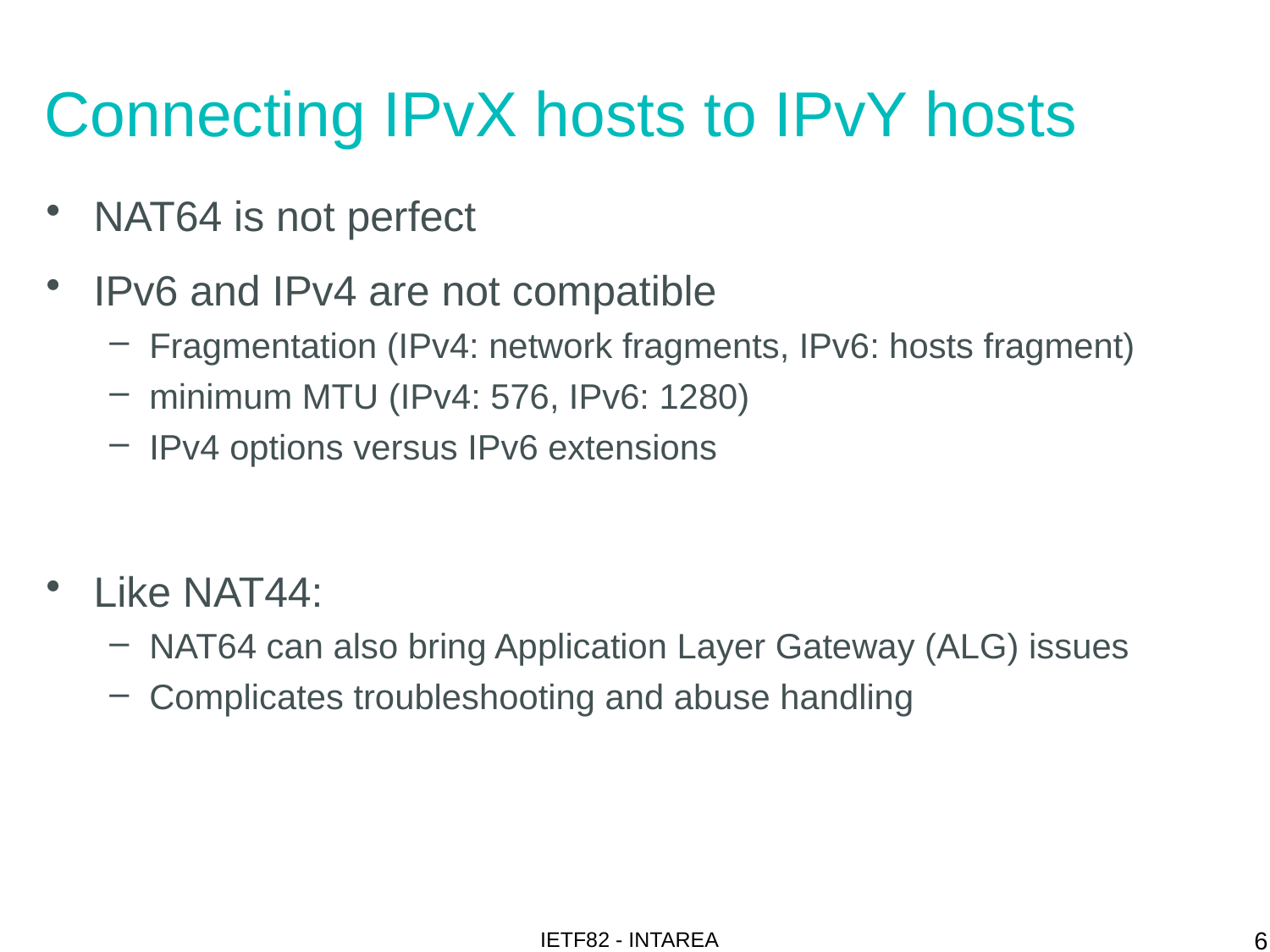

# Connecting IPvX hosts to IPvY hosts
NAT64 is not perfect
IPv6 and IPv4 are not compatible
Fragmentation (IPv4: network fragments, IPv6: hosts fragment)
minimum MTU (IPv4: 576, IPv6: 1280)
IPv4 options versus IPv6 extensions

Like NAT44:
NAT64 can also bring Application Layer Gateway (ALG) issues
Complicates troubleshooting and abuse handling

6
IETF82 - INTAREA